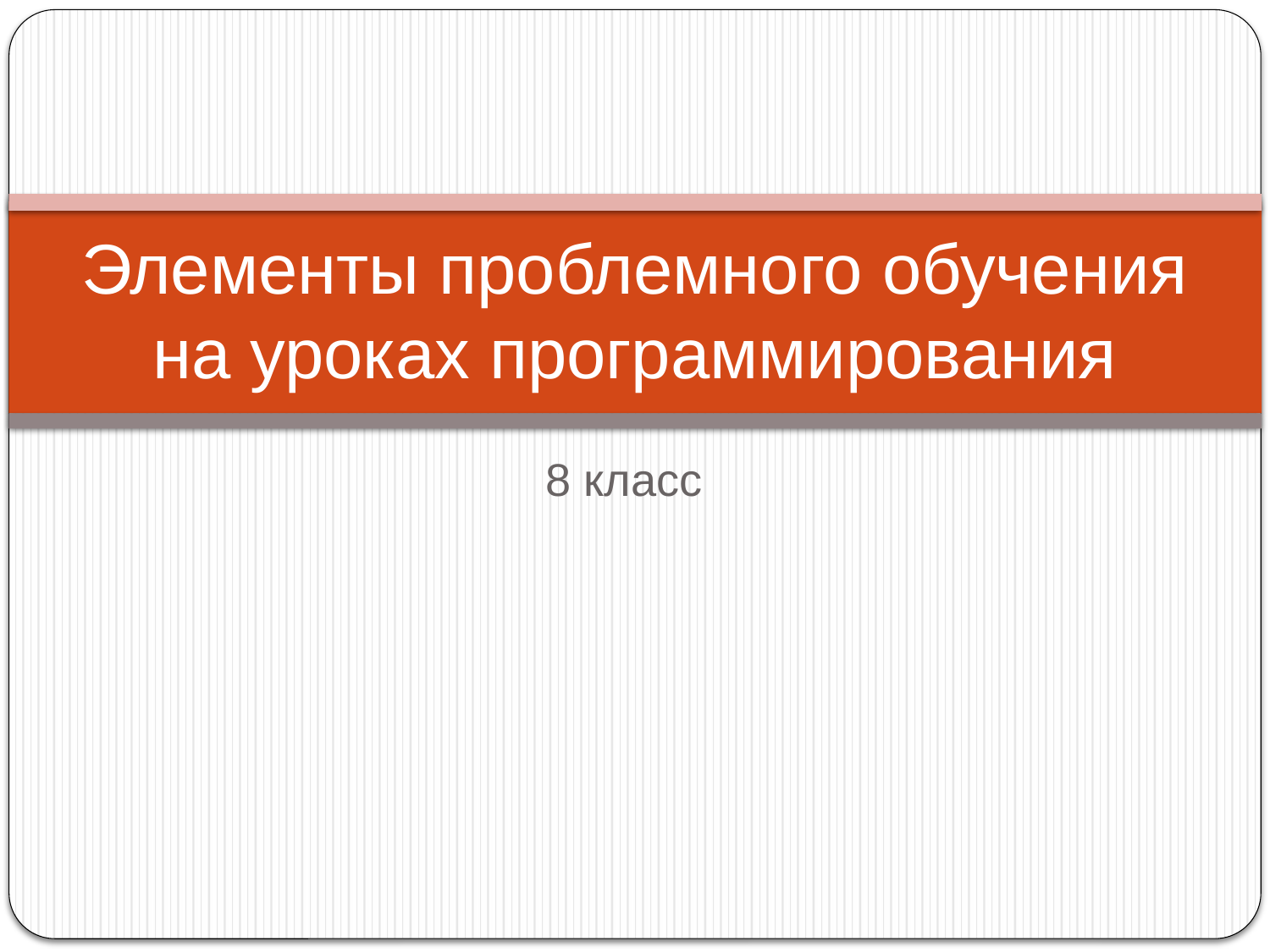

# Элементы проблемного обучения на уроках программирования
8 класс